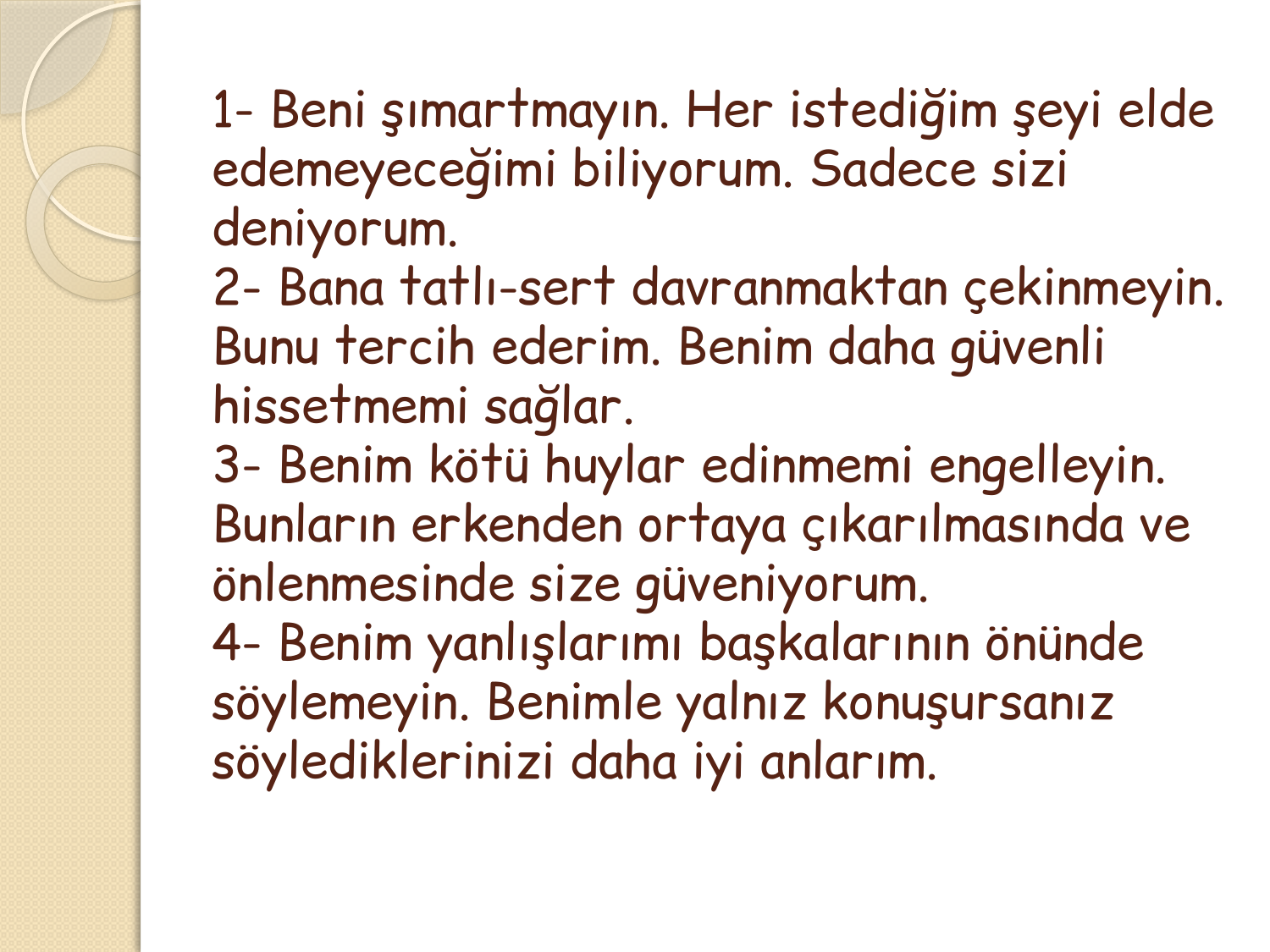

# 1- Beni şımartmayın. Her istediğim şeyi elde edemeyeceğimi biliyorum. Sadece sizi deniyorum. 2- Bana tatlı-sert davranmaktan çekinmeyin. Bunu tercih ederim. Benim daha güvenli hissetmemi sağlar. 3- Benim kötü huylar edinmemi engelleyin. Bunların erkenden ortaya çıkarılmasında ve önlenmesinde size güveniyorum. 4- Benim yanlışlarımı başkalarının önünde söylemeyin. Benimle yalnız konuşursanız söylediklerinizi daha iyi anlarım.